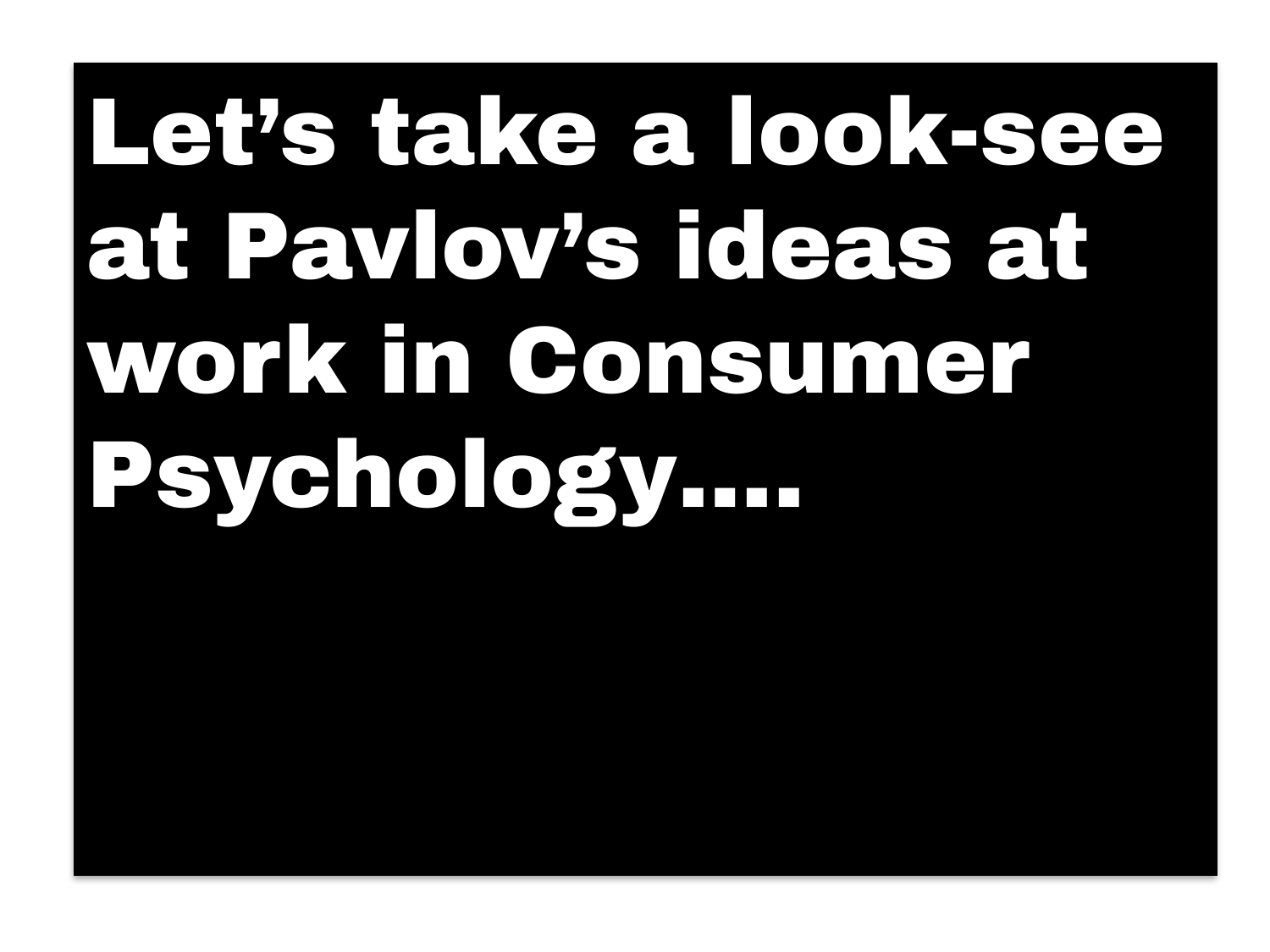

Let’s take a look-see at Pavlov’s ideas at work in Consumer
Psychology….